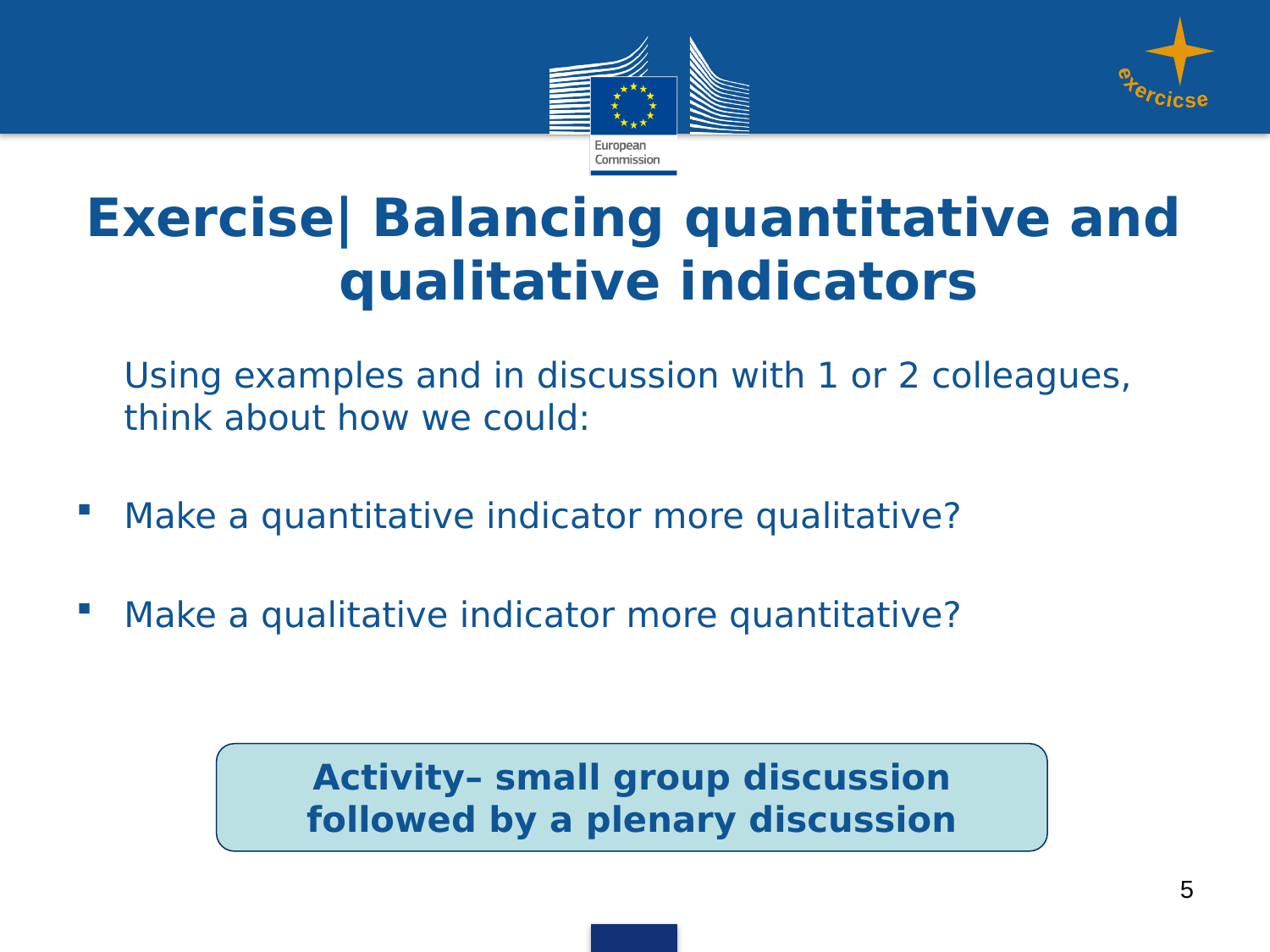

exercicse
Exercise| Balancing quantitative and qualitative indicators
	Using examples and in discussion with 1 or 2 colleagues, think about how we could:

Make a quantitative indicator more qualitative?

Make a qualitative indicator more quantitative?

Activity– small group discussion followed by a plenary discussion
5